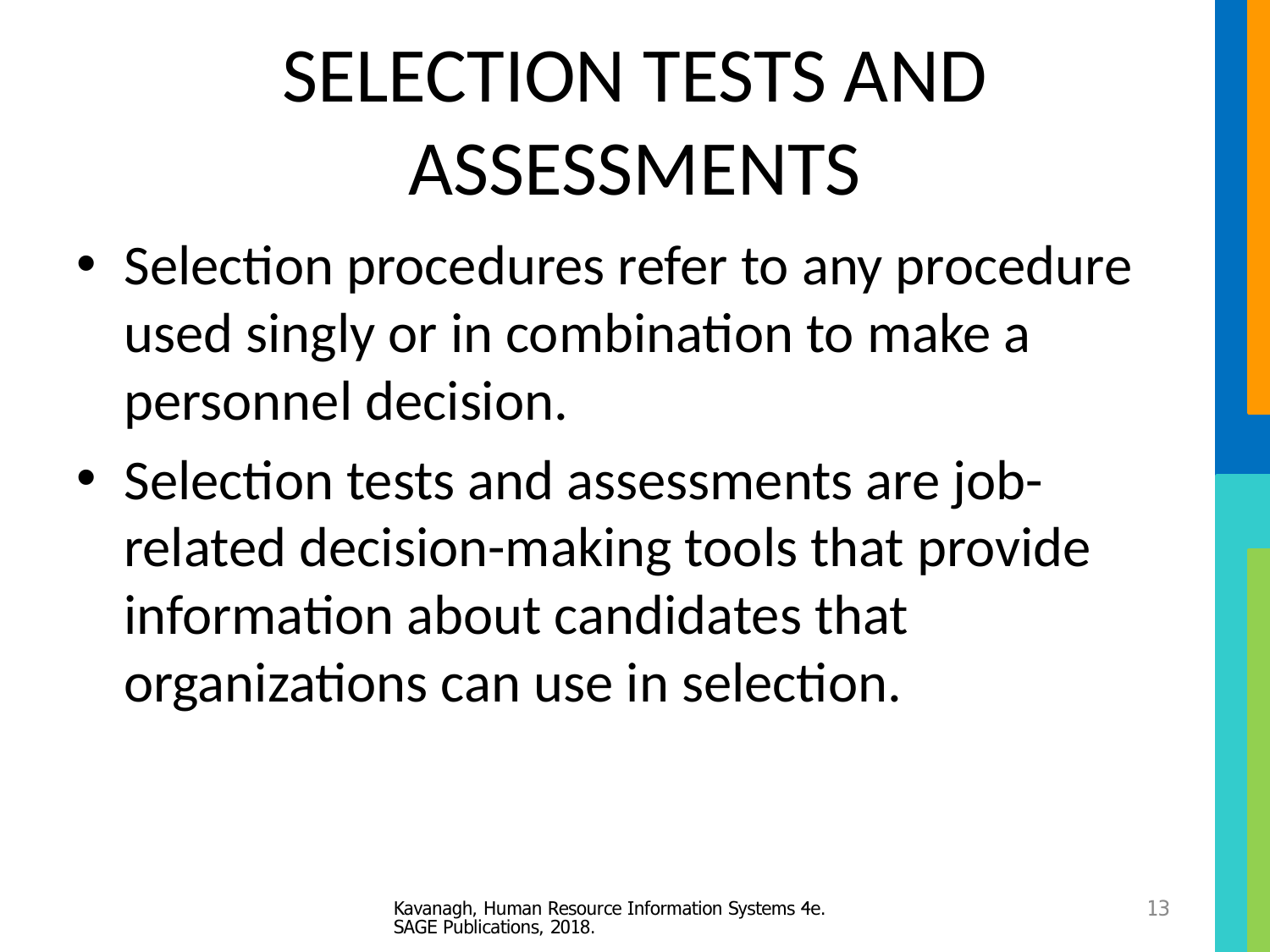

# SELECTION TESTS AND ASSESSMENTS
Selection procedures refer to any procedure used singly or in combination to make a personnel decision.
Selection tests and assessments are job-related decision-making tools that provide information about candidates that organizations can use in selection.
Kavanagh, Human Resource Information Systems 4e. SAGE Publications, 2018.
13